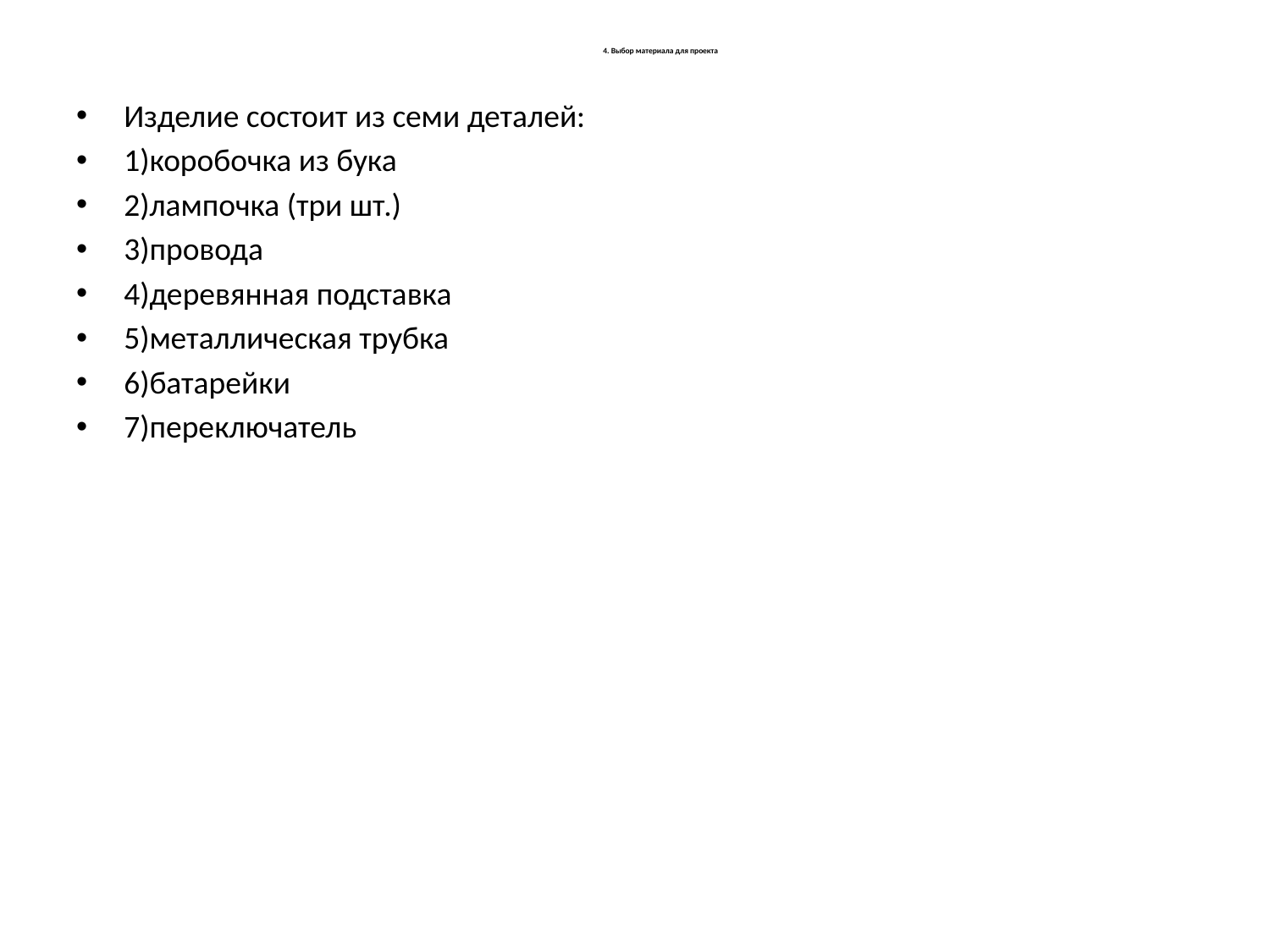

# 4. Выбор материала для проекта
Изделие состоит из семи деталей:
1)коробочка из бука
2)лампочка (три шт.)
3)провода
4)деревянная подставка
5)металлическая трубка
6)батарейки
7)переключатель